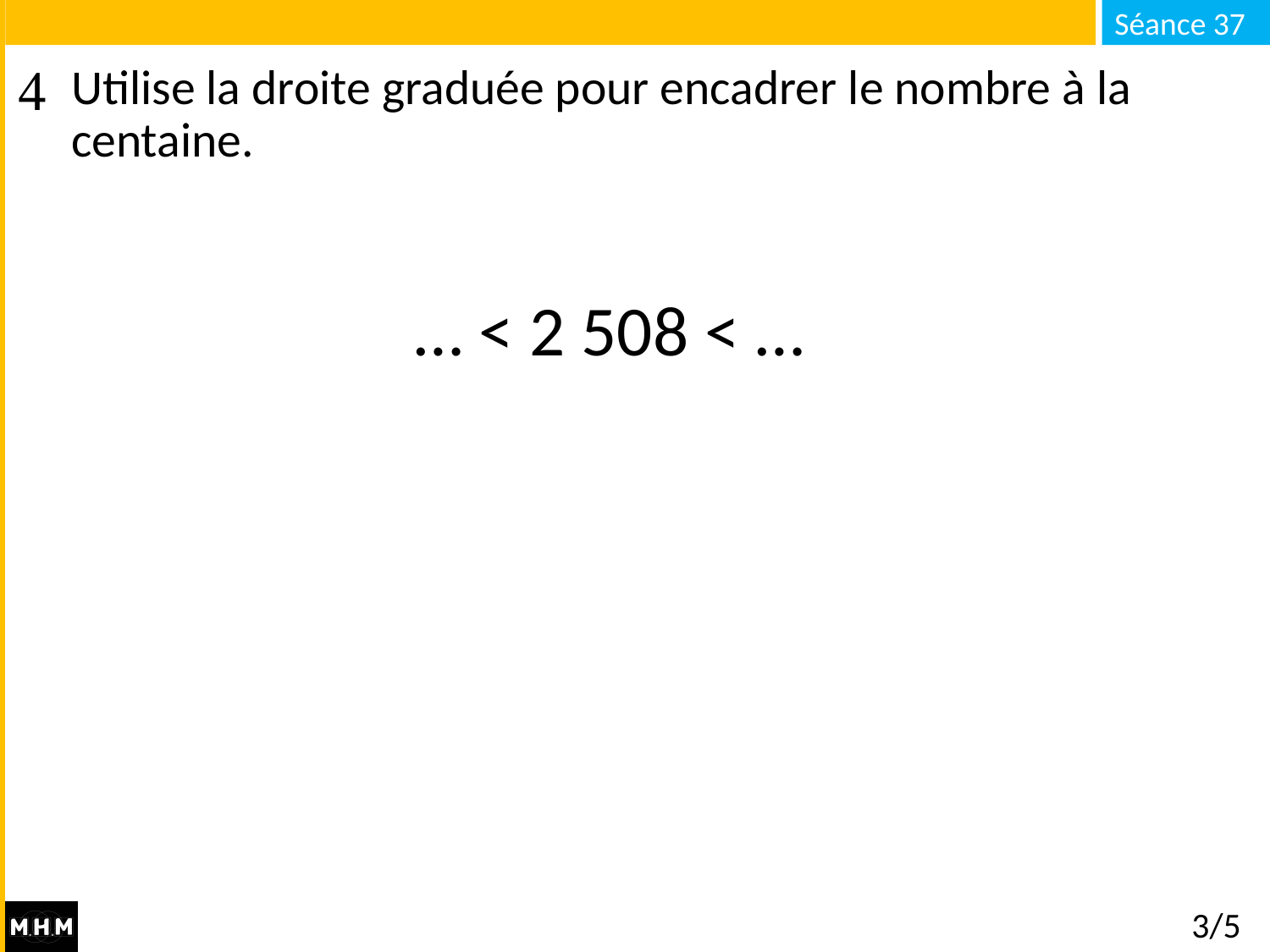

# Utilise la droite graduée pour encadrer le nombre à la centaine.
… < 2 508 < …
3/5